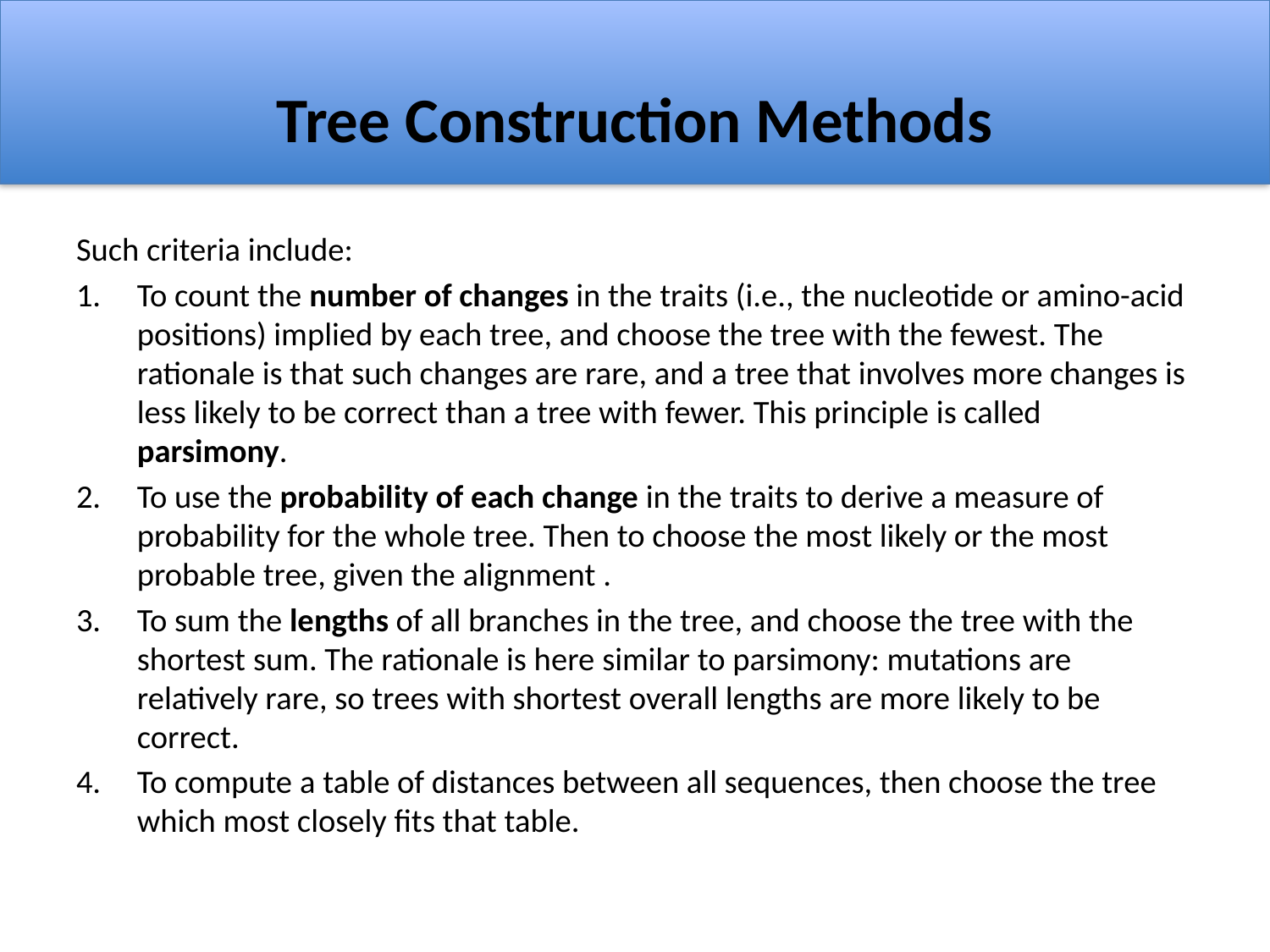

# Tree Construction Methods
Such criteria include:
To count the number of changes in the traits (i.e., the nucleotide or amino-acid positions) implied by each tree, and choose the tree with the fewest. The rationale is that such changes are rare, and a tree that involves more changes is less likely to be correct than a tree with fewer. This principle is called parsimony.
To use the probability of each change in the traits to derive a measure of probability for the whole tree. Then to choose the most likely or the most probable tree, given the alignment .
To sum the lengths of all branches in the tree, and choose the tree with the shortest sum. The rationale is here similar to parsimony: mutations are relatively rare, so trees with shortest overall lengths are more likely to be correct.
To compute a table of distances between all sequences, then choose the tree which most closely fits that table.